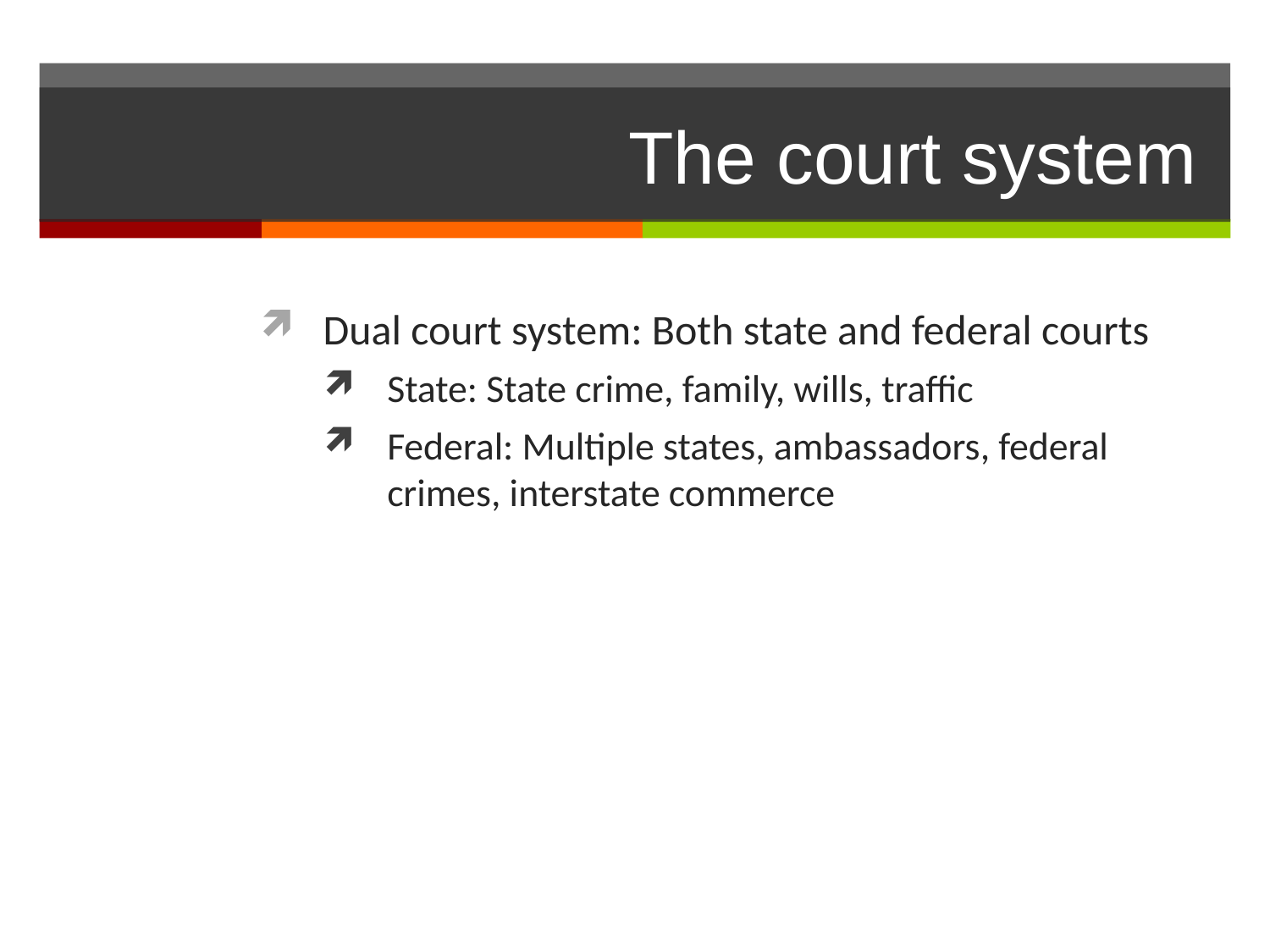

# The court system
Dual court system: Both state and federal courts
State: State crime, family, wills, traffic
Federal: Multiple states, ambassadors, federal crimes, interstate commerce